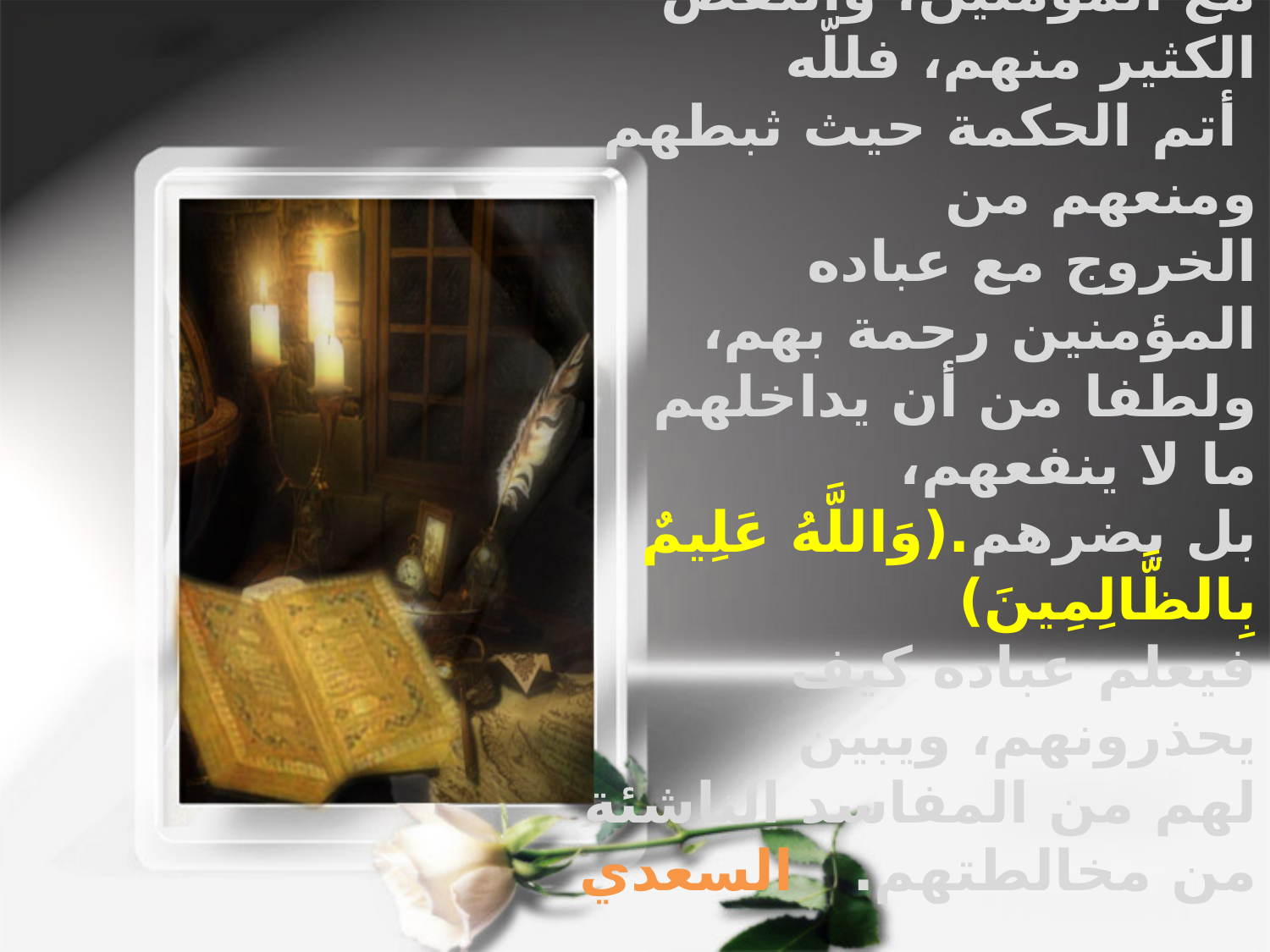

‏ فما ظنك بالشر الحاصل من خروجهم
مع المؤمنين، والنقص الكثير منهم، فللّه
 أتم الحكمة حيث ثبطهم ومنعهم من
الخروج مع عباده المؤمنين رحمة بهم،
ولطفا من أن يداخلهم ما لا ينفعهم،
بل يضرهم‏.(‏وَاللَّهُ عَلِيمٌ بِالظَّالِمِينَ‏)‏
فيعلم عباده كيف يحذرونهم، ويبين
لهم من المفاسد الناشئة من مخالطتهم‏.‏   السعدي